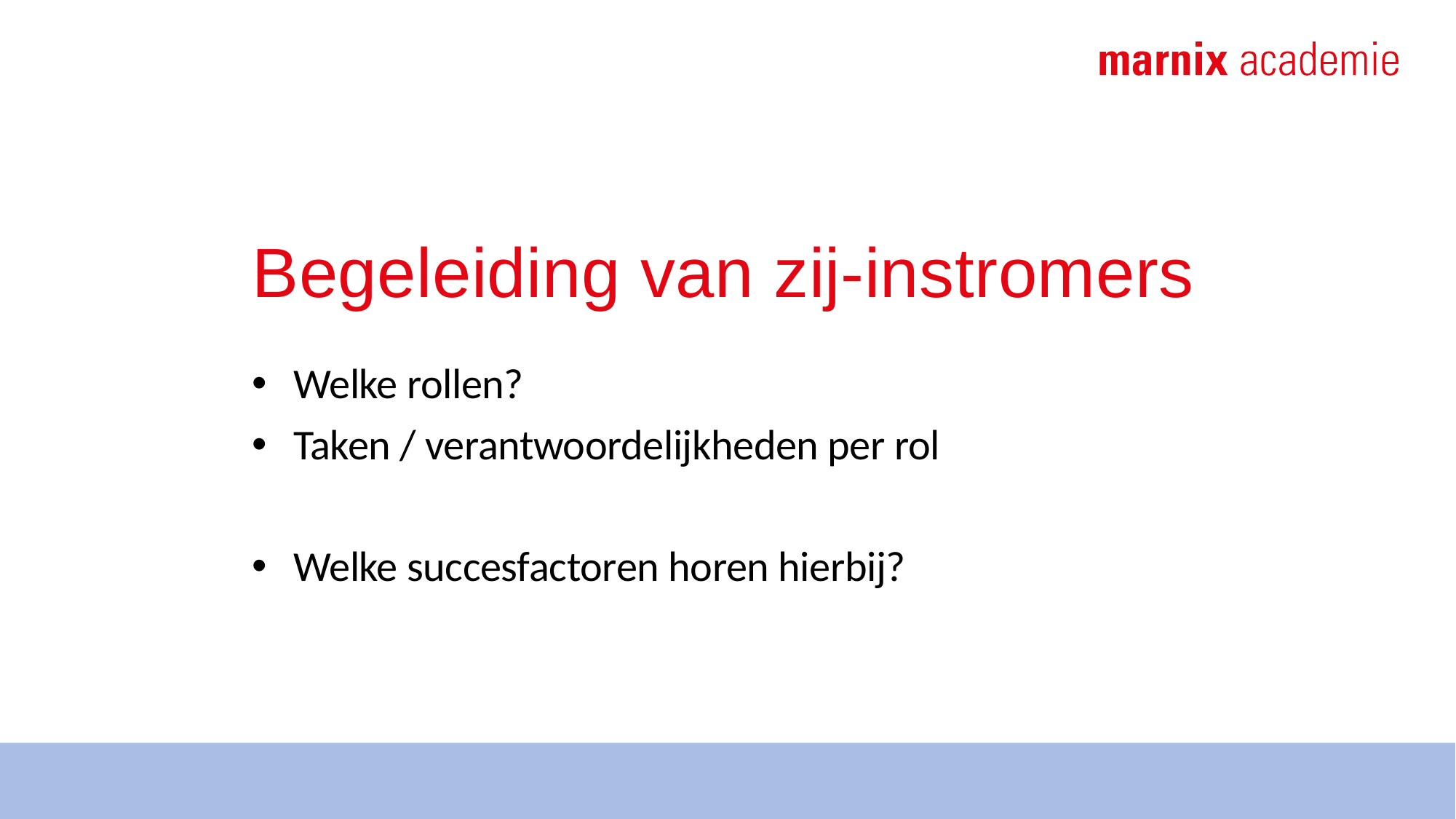

# Begeleiding van zij-instromers
Welke rollen?
Taken / verantwoordelijkheden per rol

Welke succesfactoren horen hierbij?